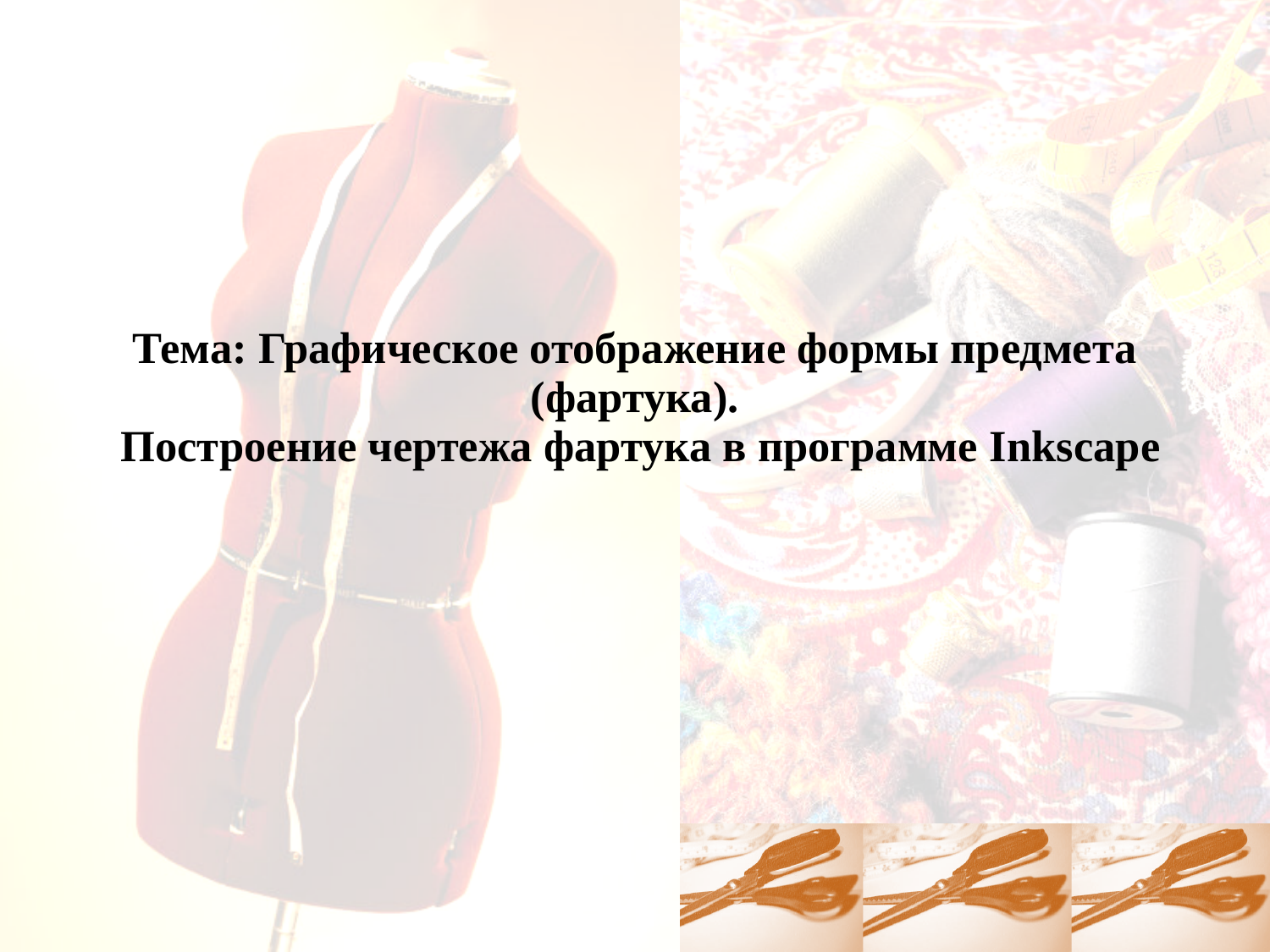

# Тема: Графическое отображение формы предмета (фартука). Построение чертежа фартука в программе Inkscape